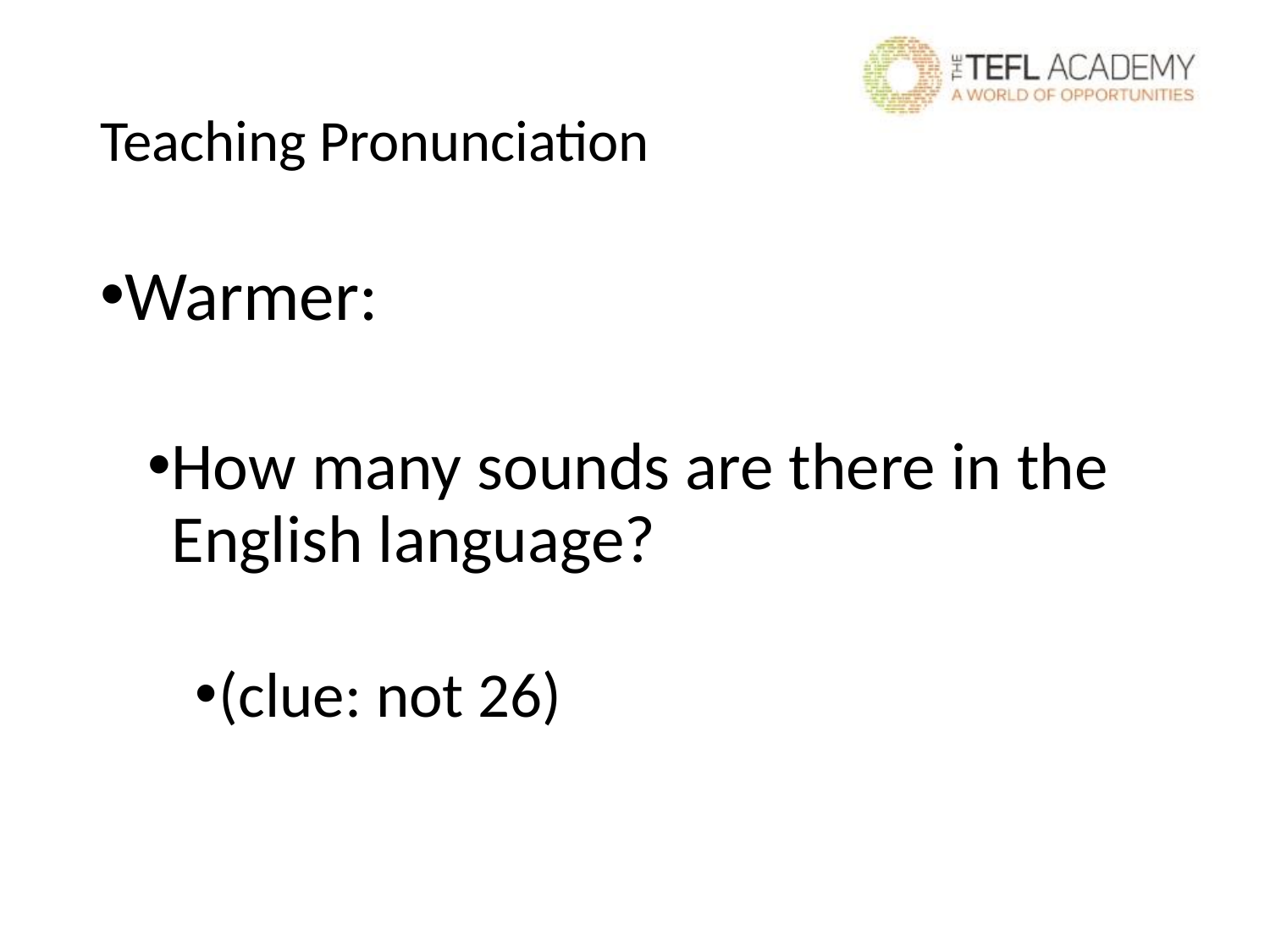

# Teaching Pronunciation
Warmer:

How many sounds are there in the English language?

(clue: not 26)